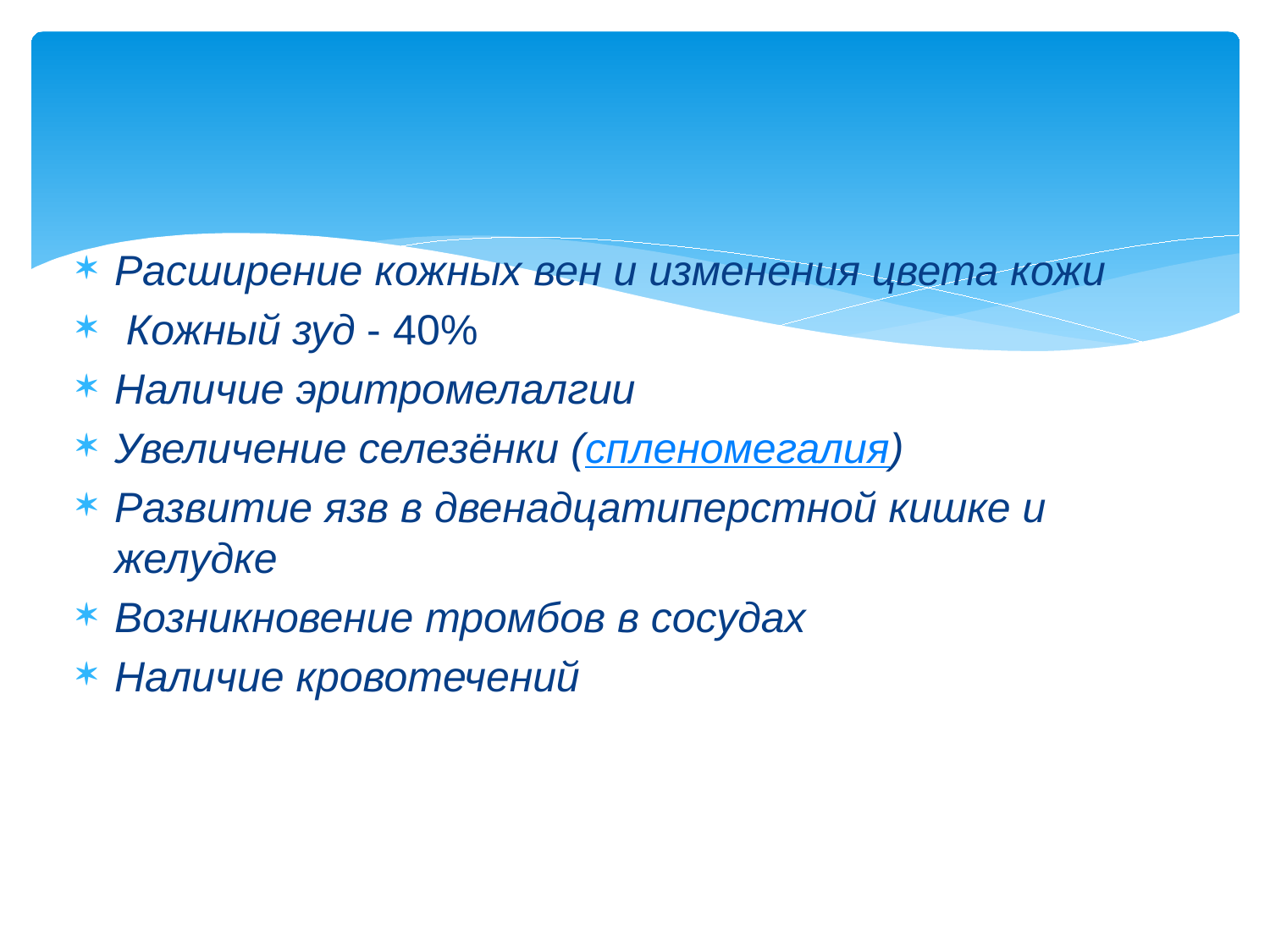

Расширение кожных вен и изменения цвета кожи
 Кожный зуд - 40%
Наличие эритромелалгии
Увеличение селезёнки (спленомегалия)
Развитие язв в двенадцатиперстной кишке и желудке
Возникновение тромбов в сосудах
Наличие кровотечений